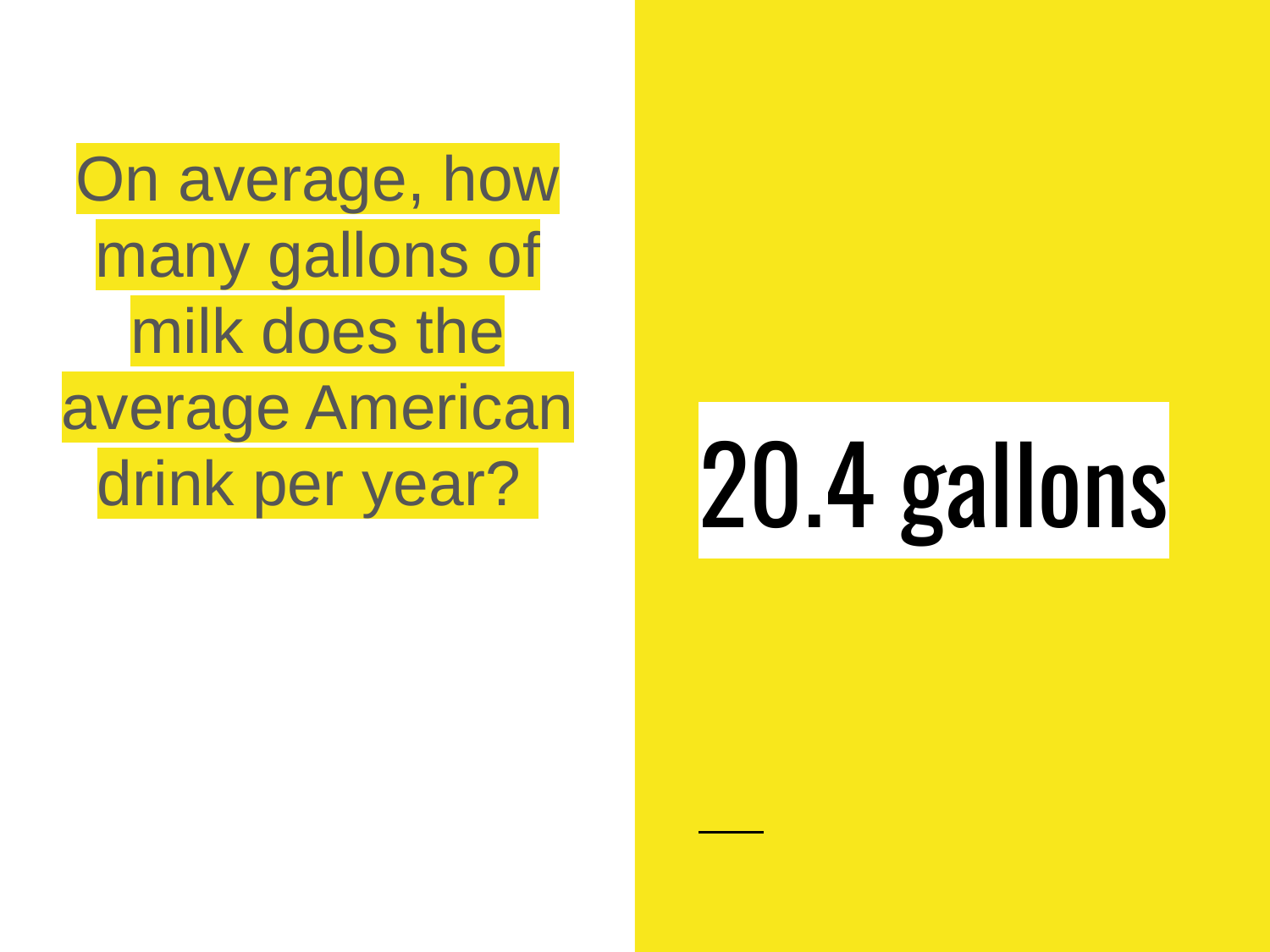

20.4 gallons
# On average, how many gallons of milk does the average American drink per year?